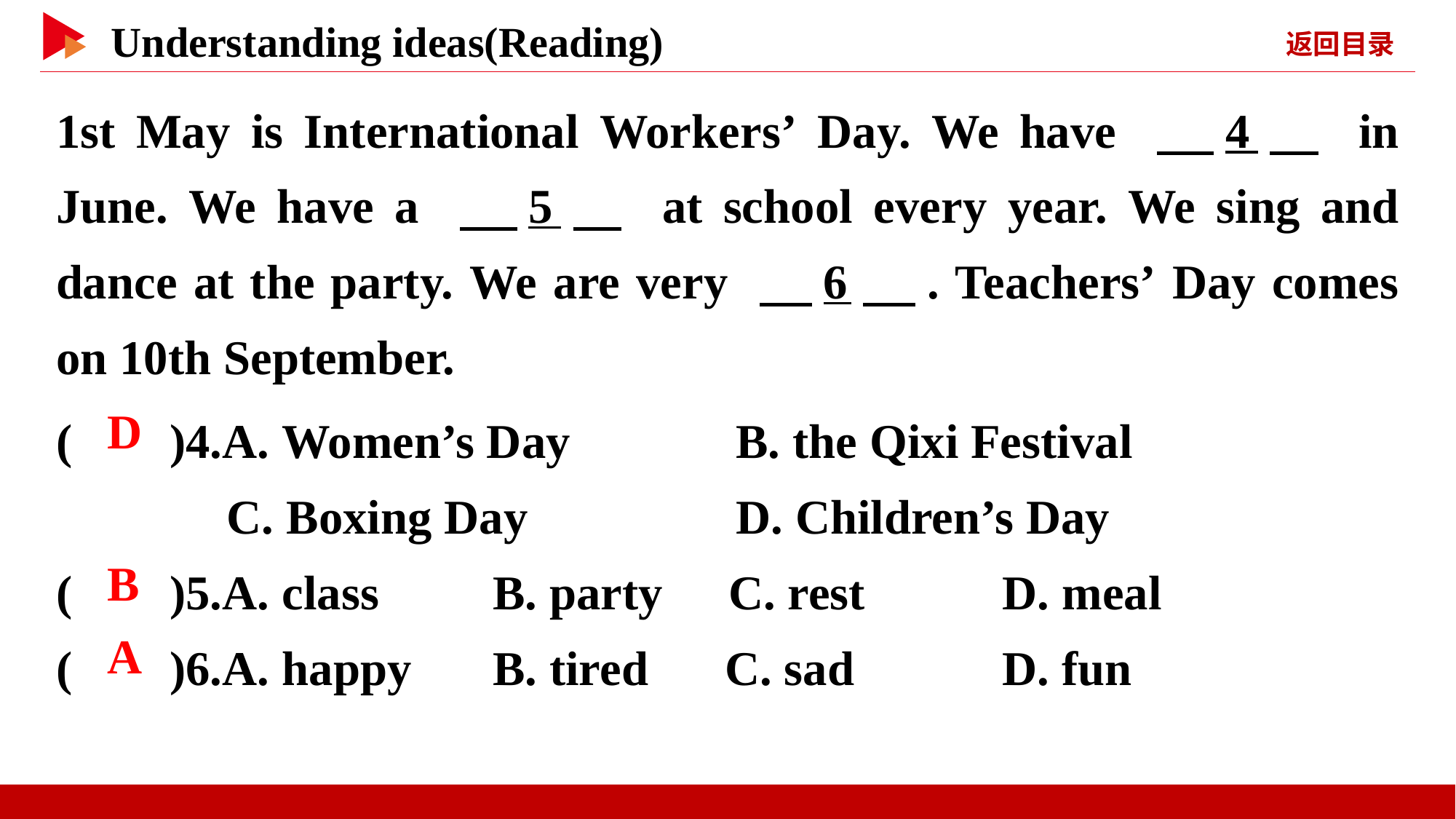

1st May is International Workers’ Day. We have 　4　 in June. We have a 　5　 at school every year. We sing and dance at the party. We are very 　6　. Teachers’ Day comes on 10th September.
(        )4.A. Women’s Day	           B. the Qixi Festival
              C. Boxing Day	           D. Children’s Day
(        )5.A. class 	B. party      C. rest	      D. meal
(        )6.A. happy	B. tired       C. sad	      D. fun
   D
   B
   A